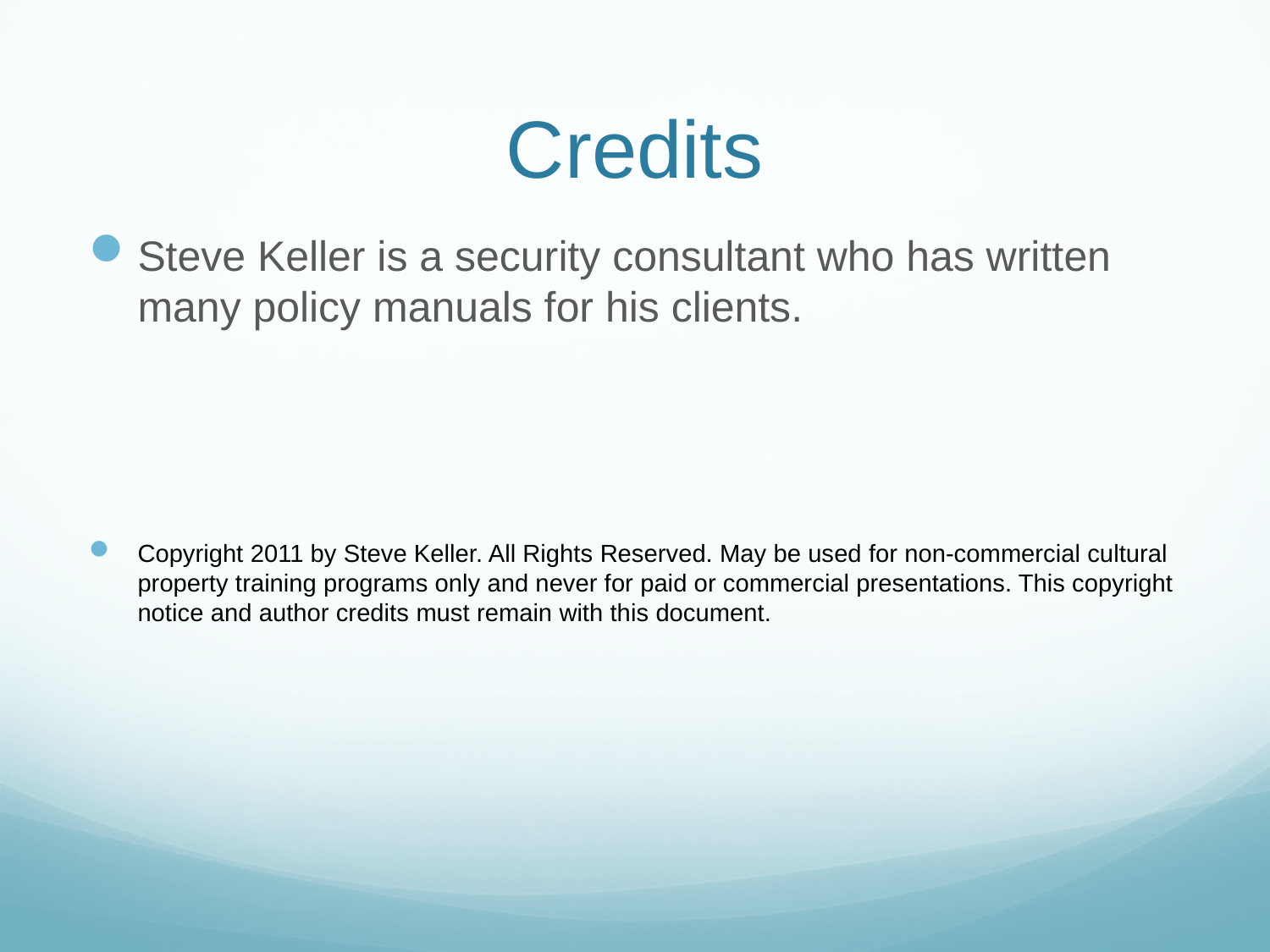

# Credits
Steve Keller is a security consultant who has written many policy manuals for his clients.

Copyright 2011 by Steve Keller. All Rights Reserved. May be used for non-commercial cultural property training programs only and never for paid or commercial presentations. This copyright notice and author credits must remain with this document.